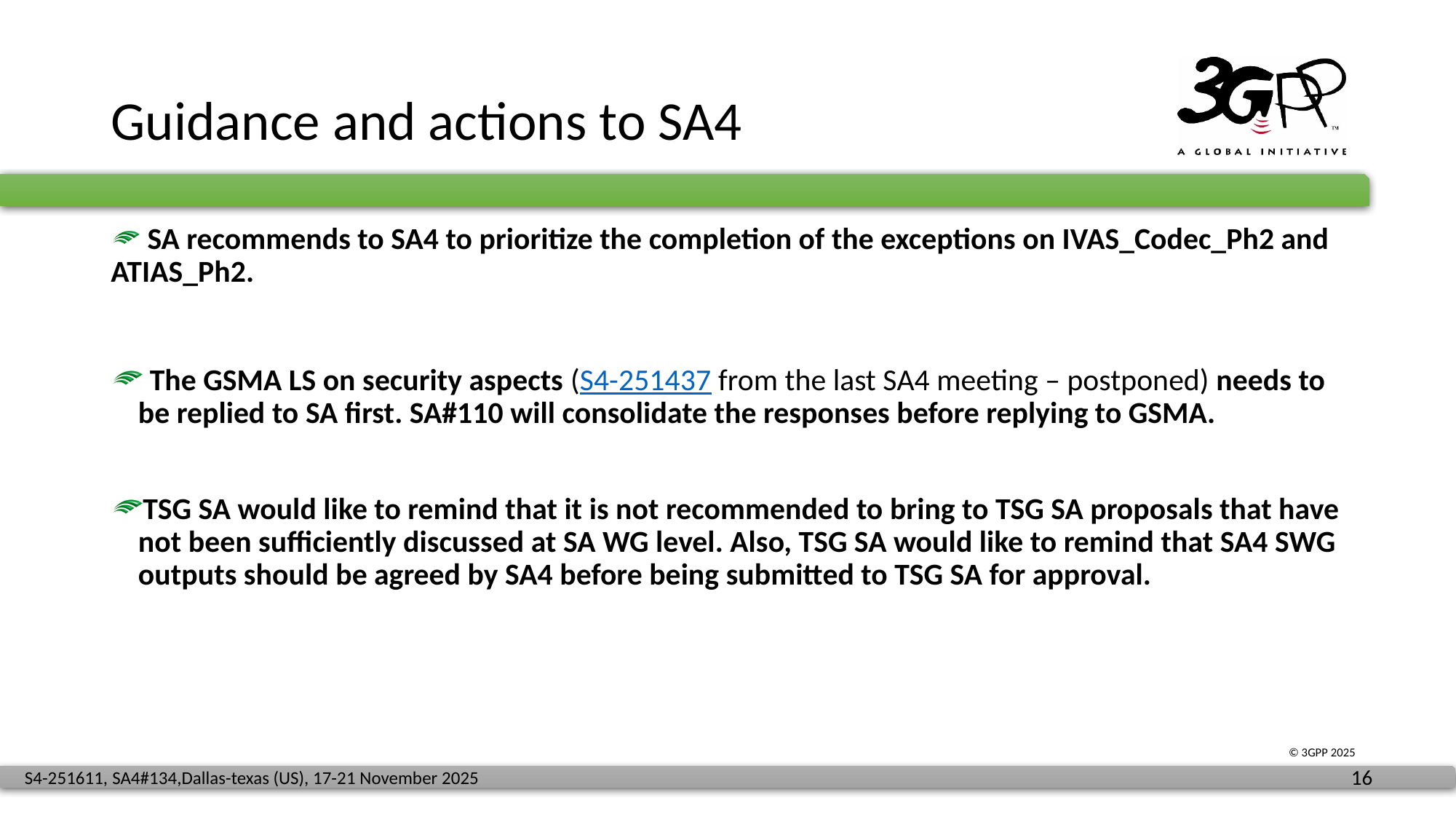

# Guidance and actions to SA4
 SA recommends to SA4 to prioritize the completion of the exceptions on IVAS_Codec_Ph2 and ATIAS_Ph2.

 The GSMA LS on security aspects (S4-251437 from the last SA4 meeting – postponed) needs to be replied to SA first. SA#110 will consolidate the responses before replying to GSMA.

TSG SA would like to remind that it is not recommended to bring to TSG SA proposals that have not been sufficiently discussed at SA WG level. Also, TSG SA would like to remind that SA4 SWG outputs should be agreed by SA4 before being submitted to TSG SA for approval.